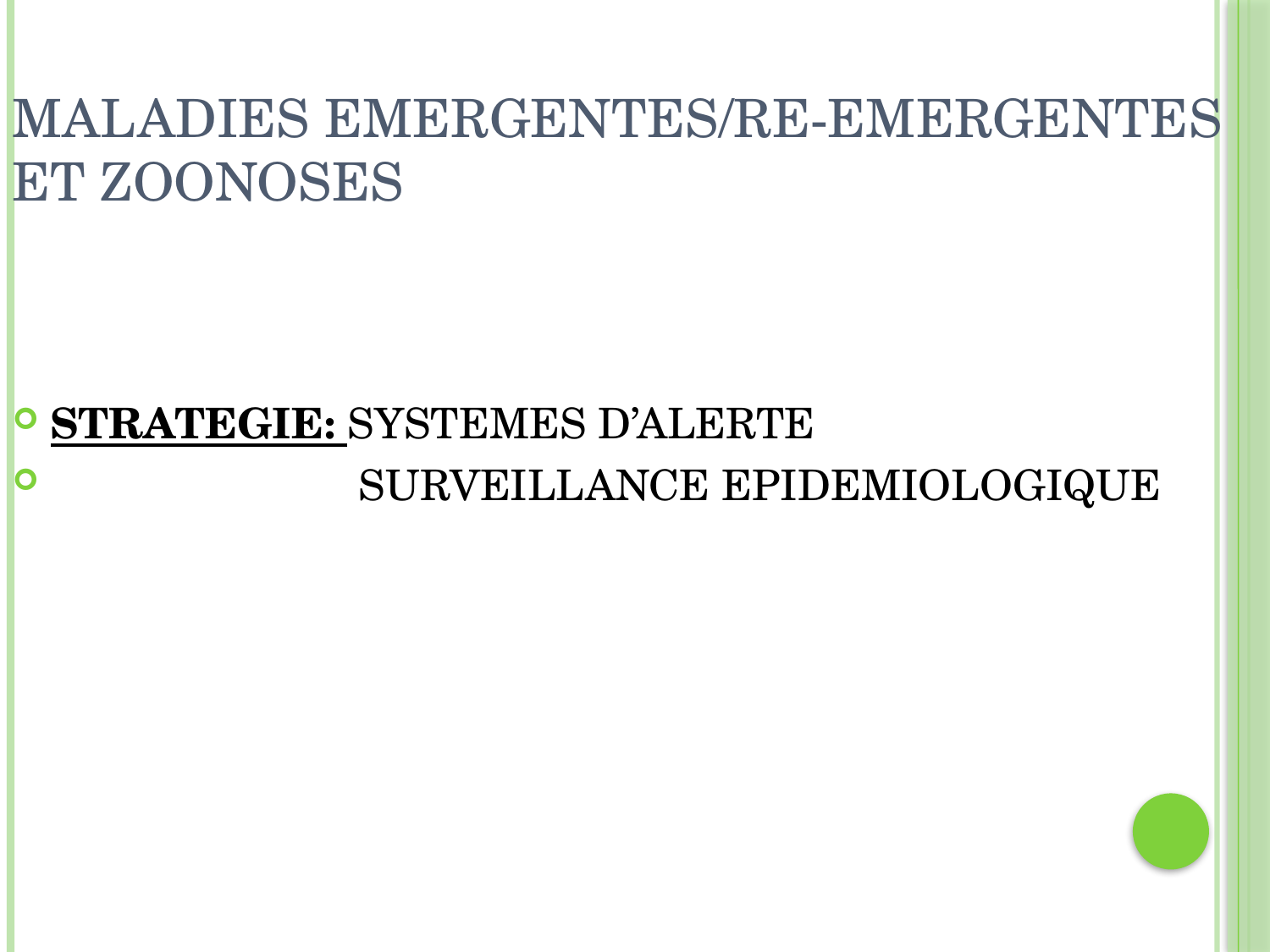

# MALADIES EMERGENTES/RE-EMERGENTES ET ZOONOSES

STRATEGIE: SYSTEMES D’ALERTE
                          SURVEILLANCE EPIDEMIOLOGIQUE